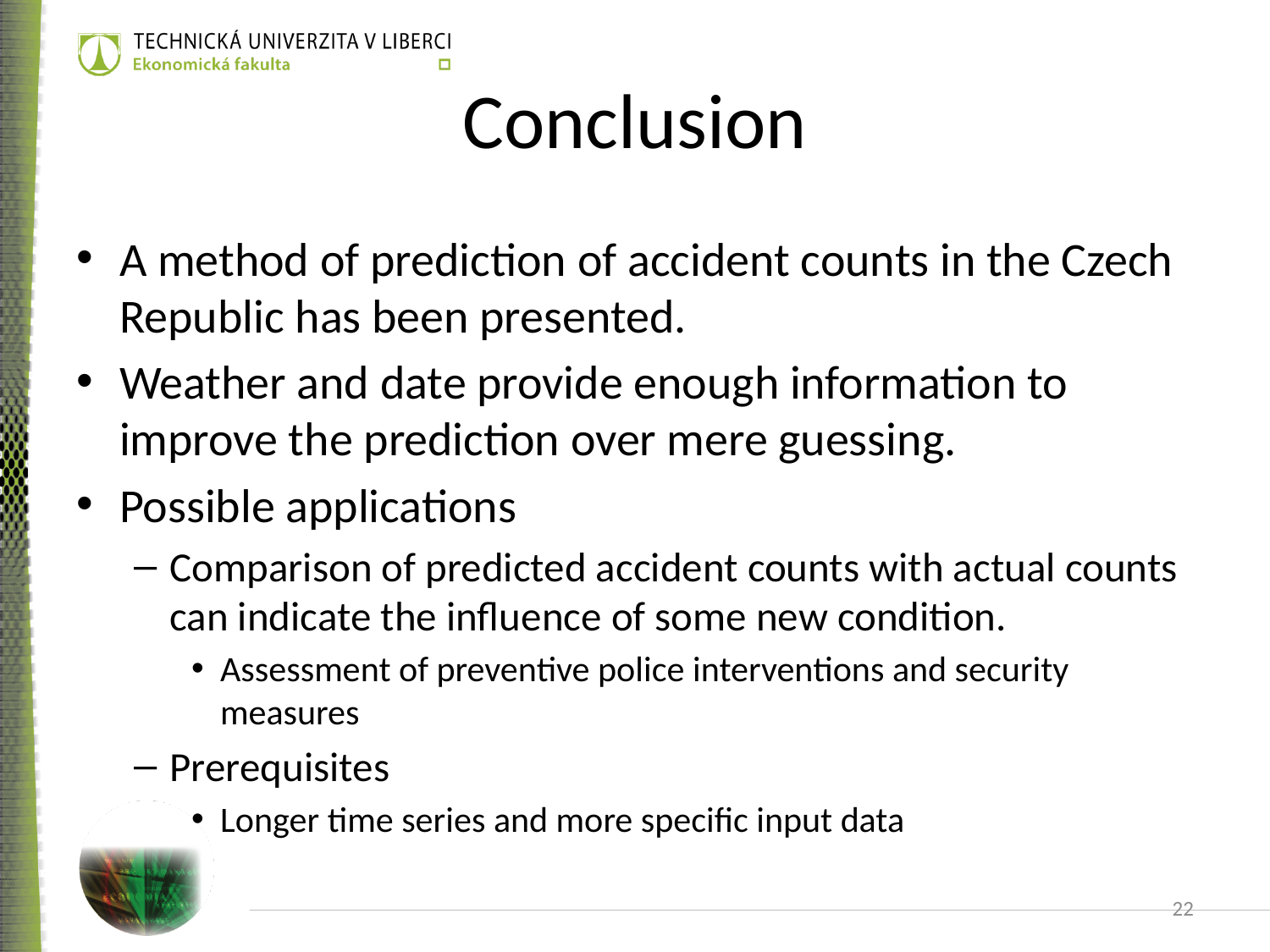

# Conclusion
A method of prediction of accident counts in the Czech Republic has been presented.
Weather and date provide enough information to improve the prediction over mere guessing.
Possible applications
Comparison of predicted accident counts with actual counts can indicate the influence of some new condition.
Assessment of preventive police interventions and security measures
Prerequisites
Longer time series and more specific input data
22